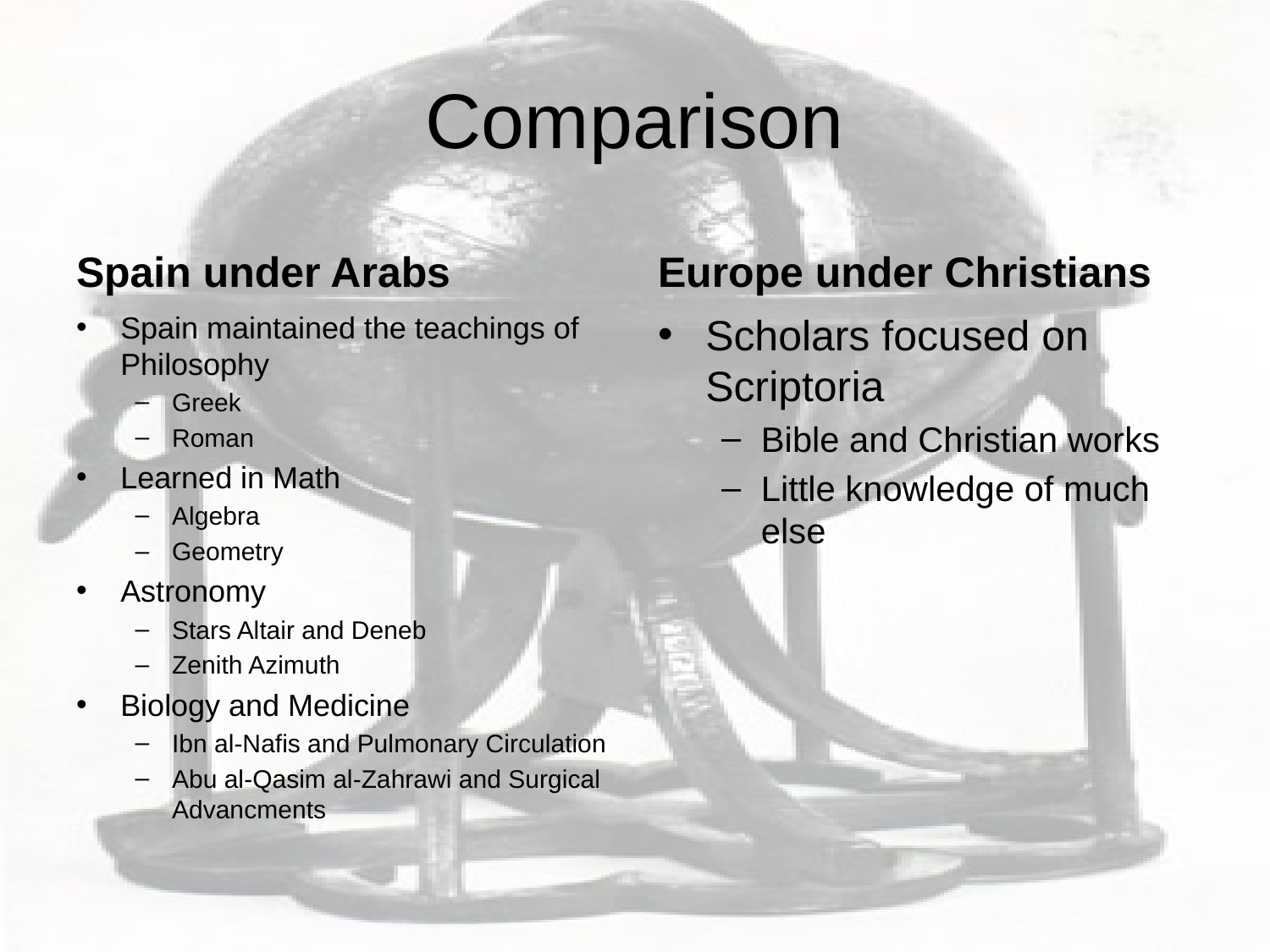

# Comparison
Spain under Arabs
Europe under Christians
Spain maintained the teachings of Philosophy
Greek
Roman
Learned in Math
Algebra
Geometry
Astronomy
Stars Altair and Deneb
Zenith Azimuth
Biology and Medicine
Ibn al-Nafis and Pulmonary Circulation
Abu al-Qasim al-Zahrawi and Surgical Advancments

Scholars focused on Scriptoria
Bible and Christian works
Little knowledge of much else